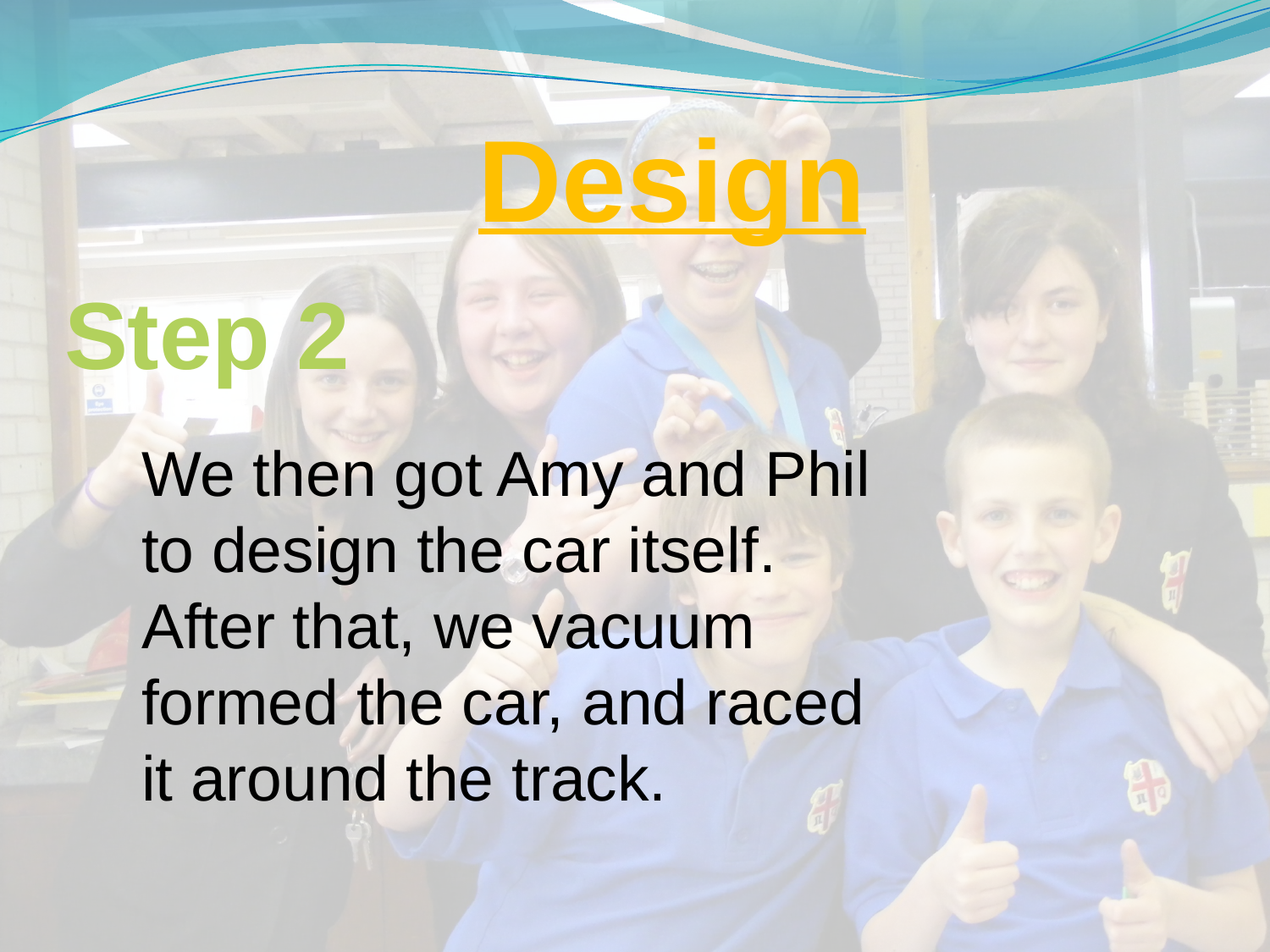

Design
Step 2
We then got Amy and Phil to design the car itself. After that, we vacuum formed the car, and raced it around the track.